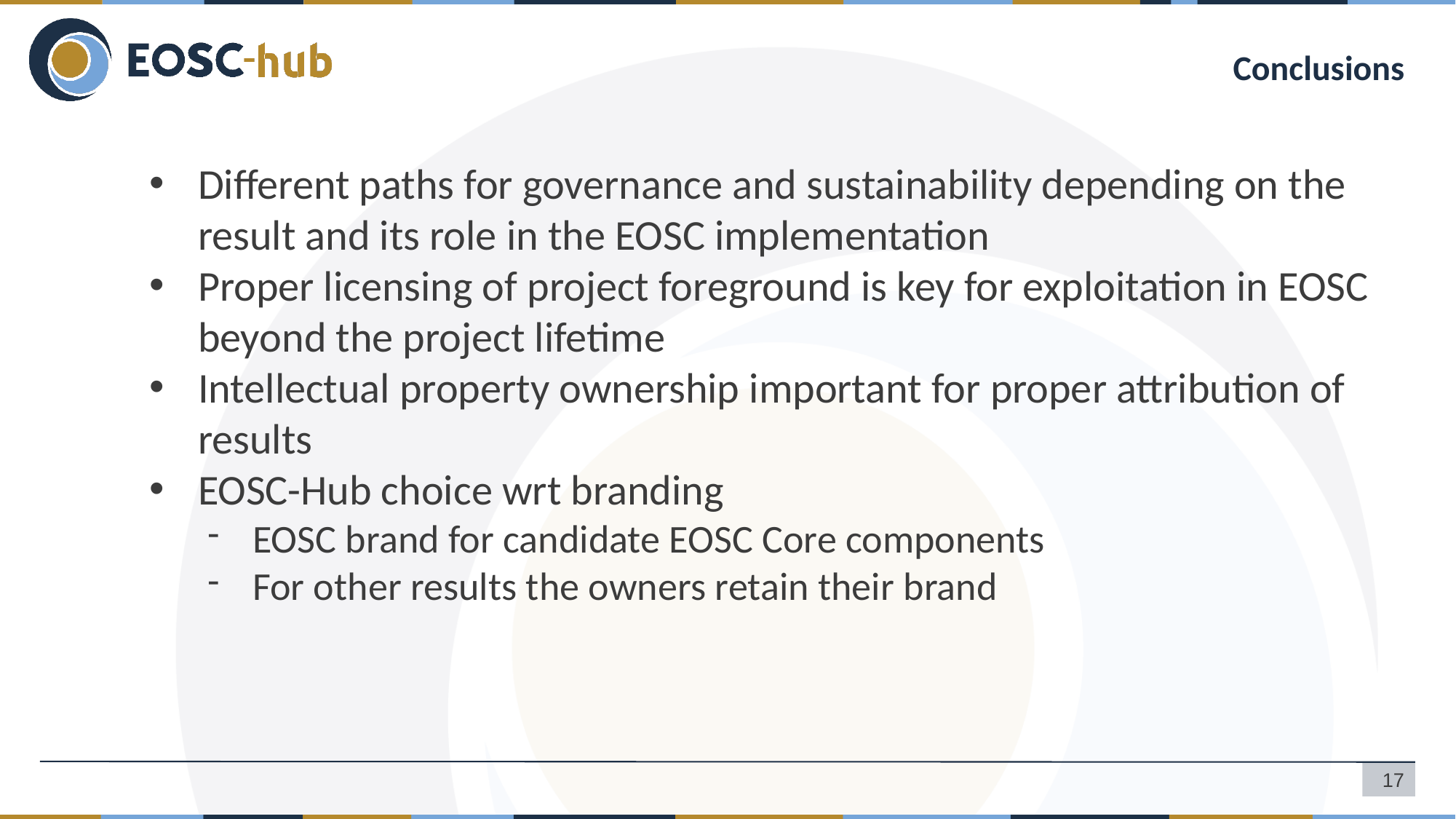

# Conclusions
Different paths for governance and sustainability depending on the result and its role in the EOSC implementation
Proper licensing of project foreground is key for exploitation in EOSC beyond the project lifetime
Intellectual property ownership important for proper attribution of results
EOSC-Hub choice wrt branding
EOSC brand for candidate EOSC Core components
For other results the owners retain their brand
17